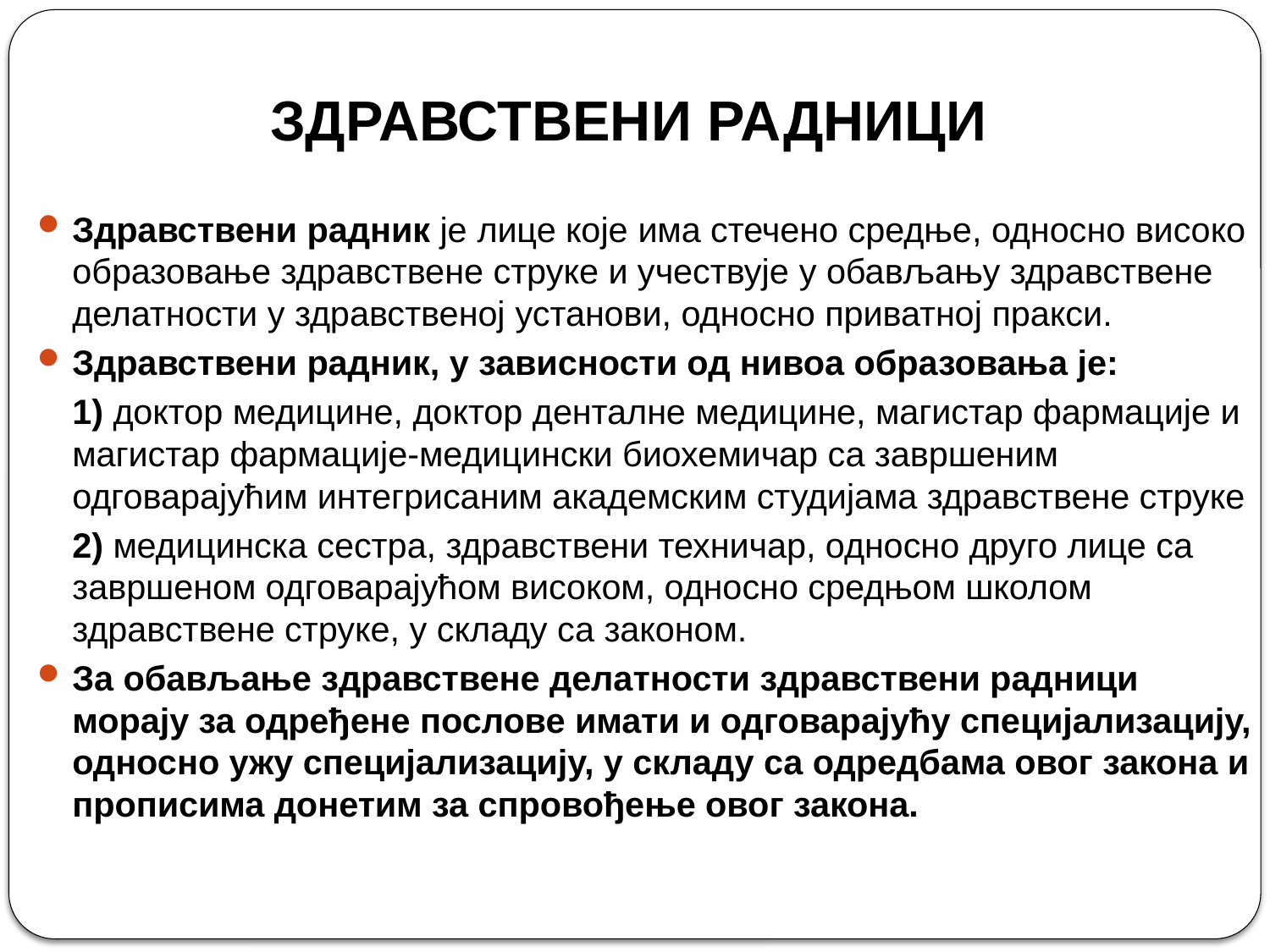

# ЗДРАВСТВЕНИ РАДНИЦИ
Здравствени радник је лице које има стечено средње, односно високо образовање здравствене струке и учествује у обављању здравствене делатности у здравственој установи, односно приватној пракси.
Здравствени радник, у зависности од нивоа образовања је:
	1) доктор медицине, доктор денталне медицине, магистар фармације и магистар фармације-медицински биохемичар са завршеним одговарајућим интегрисаним академским студијама здравствене струке
	2) медицинска сестра, здравствени техничар, односно друго лице са завршеном одговарајућом високом, односно средњом школом здравствене струке, у складу са законом.
За обављање здравствене делатности здравствени радници морају за одређене послове имати и одговарајућу специјализацију, односно ужу специјализацију, у складу са одредбама овог закона и прописима донетим за спровођење овог закона.